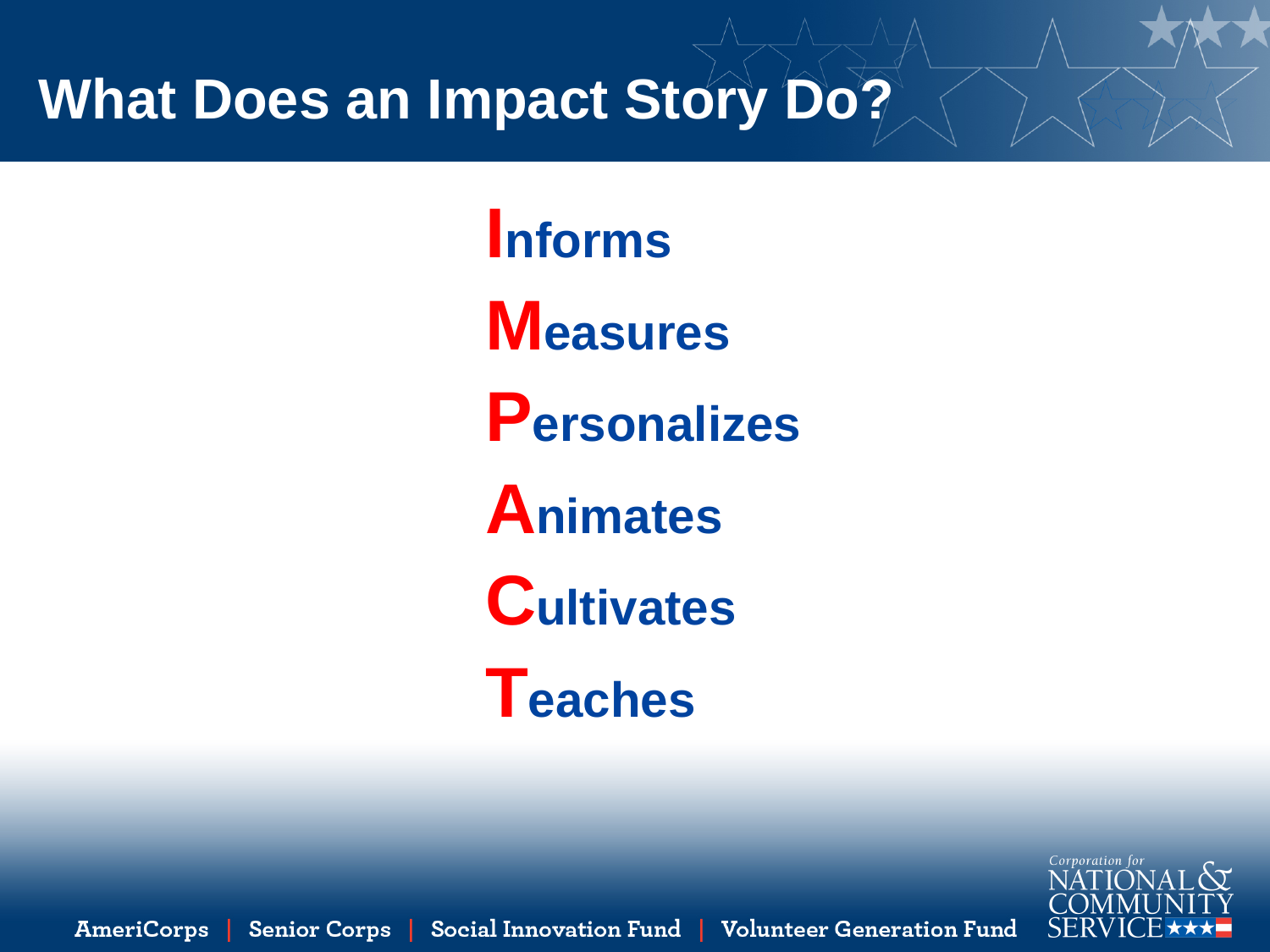

# What Does an Impact Story Do?
Informs
Measures
Personalizes
Animates
Cultivates
Teaches